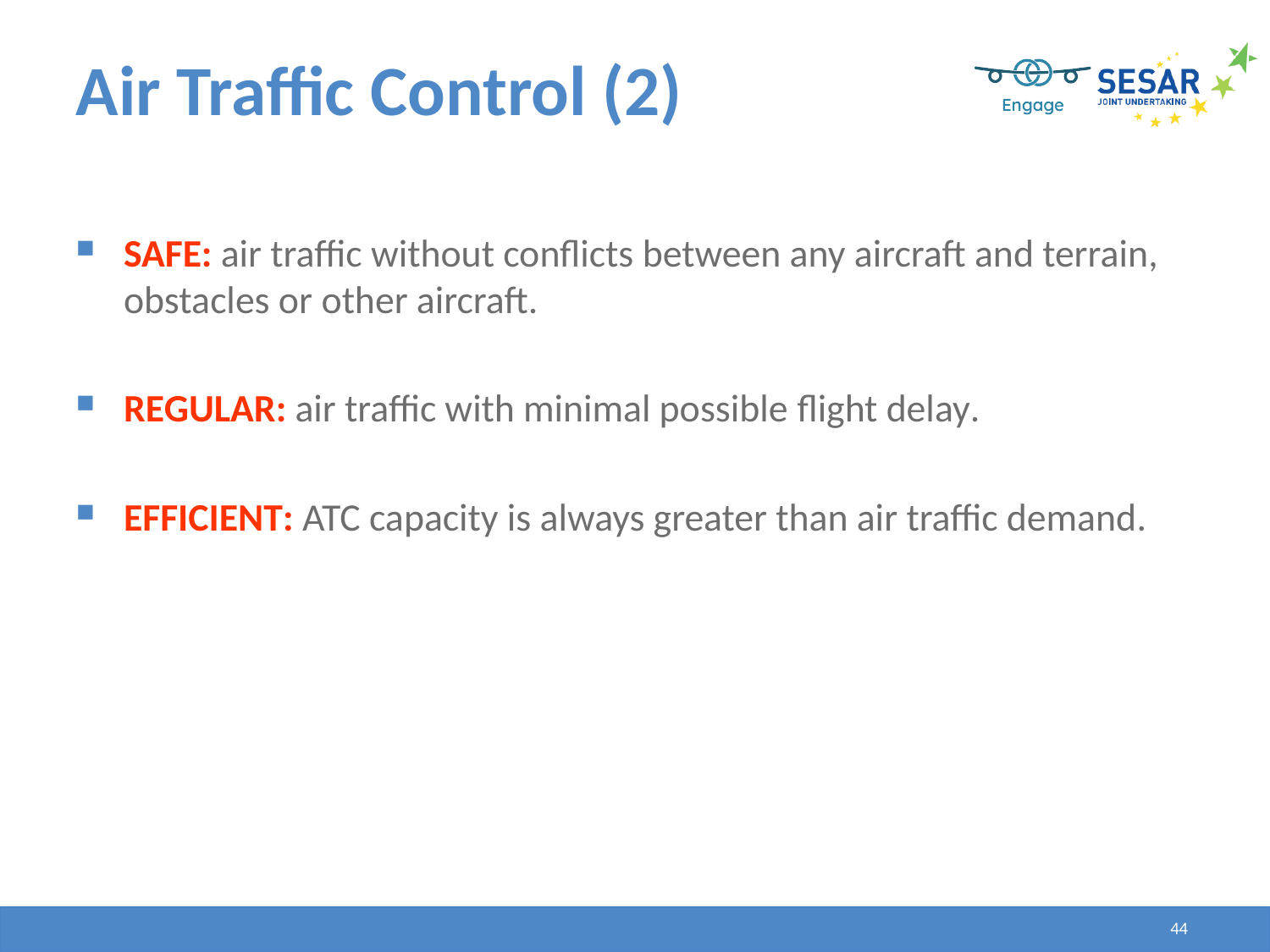

Air Traffic Control (2)
SAFE: air traffic without conflicts between any aircraft and terrain, obstacles or other aircraft.

REGULAR: air traffic with minimal possible flight delay.

EFFICIENT: ATC capacity is always greater than air traffic demand.

44